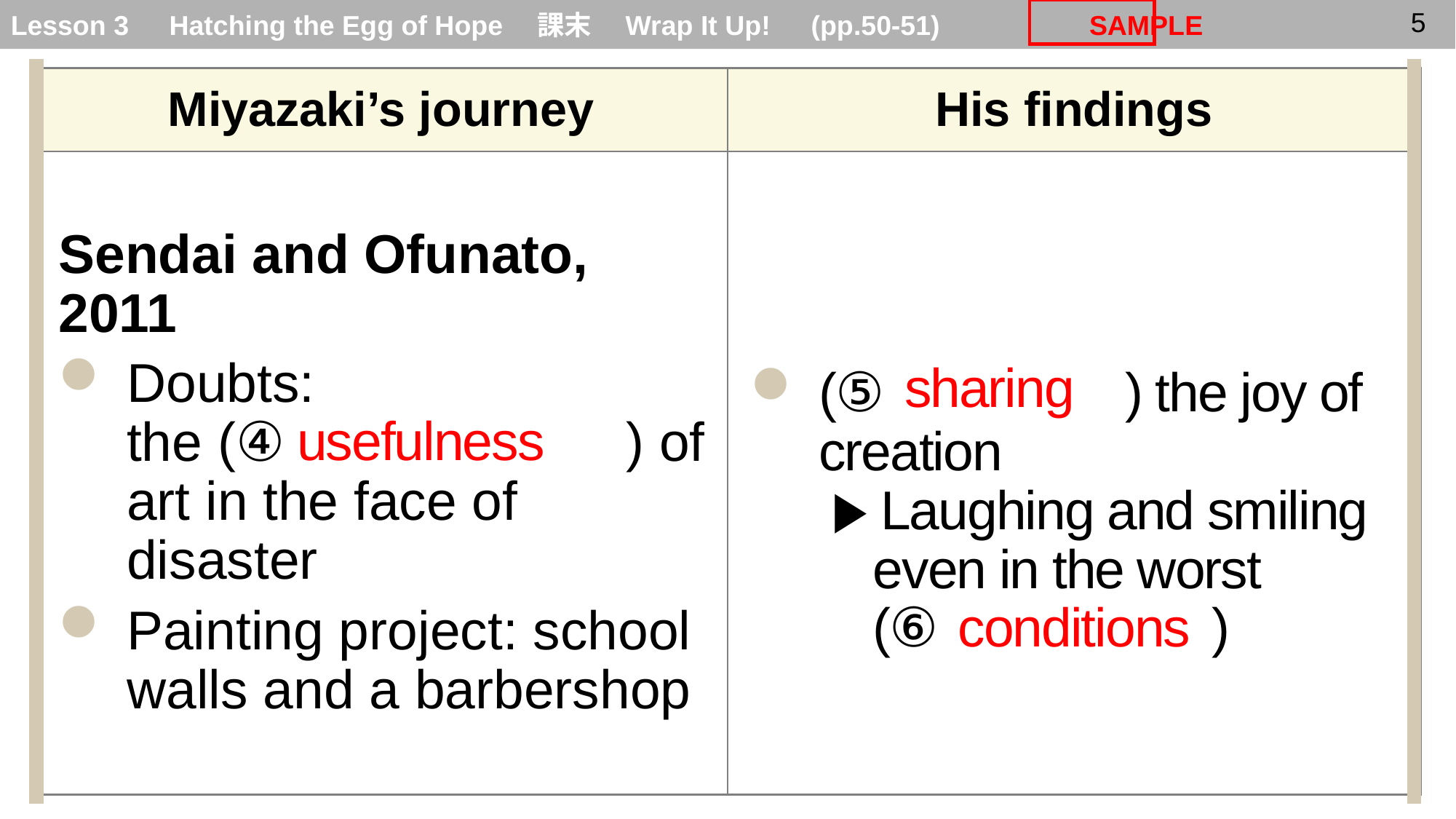

Sendai and Ofunato, 2011
Doubts:
the (④      　　　     ) of art in the face of disaster
Painting project: school walls and a barbershop

(⑤　　          ) the joy of creation
 ▶ Laughing and smiling
    even in the worst
    (⑥　　             )
sharing
usefulness
conditions